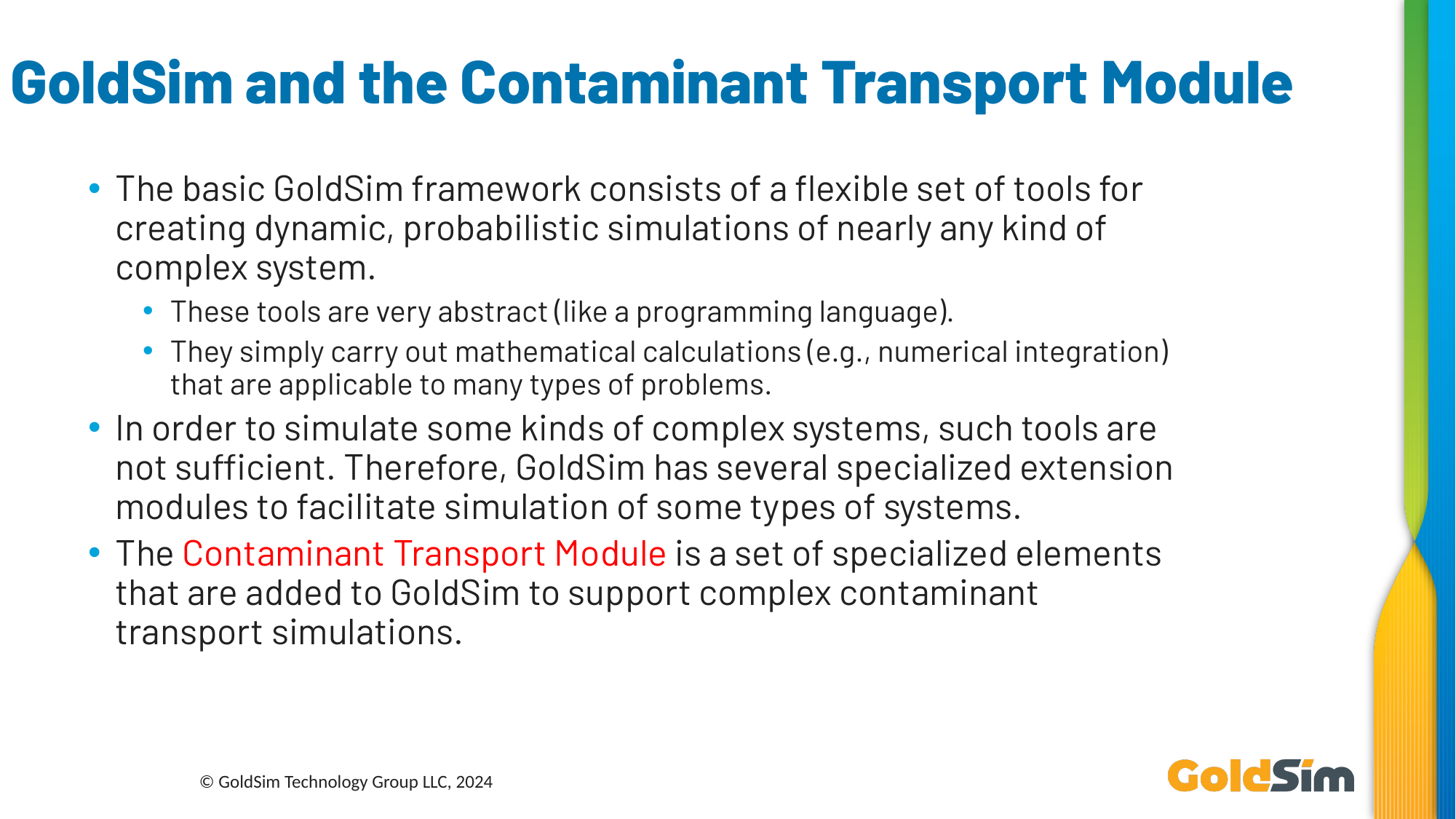

# GoldSim and the Contaminant Transport Module
The basic GoldSim framework consists of a flexible set of tools for creating dynamic, probabilistic simulations of nearly any kind of complex system.
These tools are very abstract (like a programming language).
They simply carry out mathematical calculations (e.g., numerical integration) that are applicable to many types of problems.
In order to simulate some kinds of complex systems, such tools are not sufficient. Therefore, GoldSim has several specialized extension modules to facilitate simulation of some types of systems.
The Contaminant Transport Module is a set of specialized elements that are added to GoldSim to support complex contaminant transport simulations.
© GoldSim Technology Group LLC, 2024